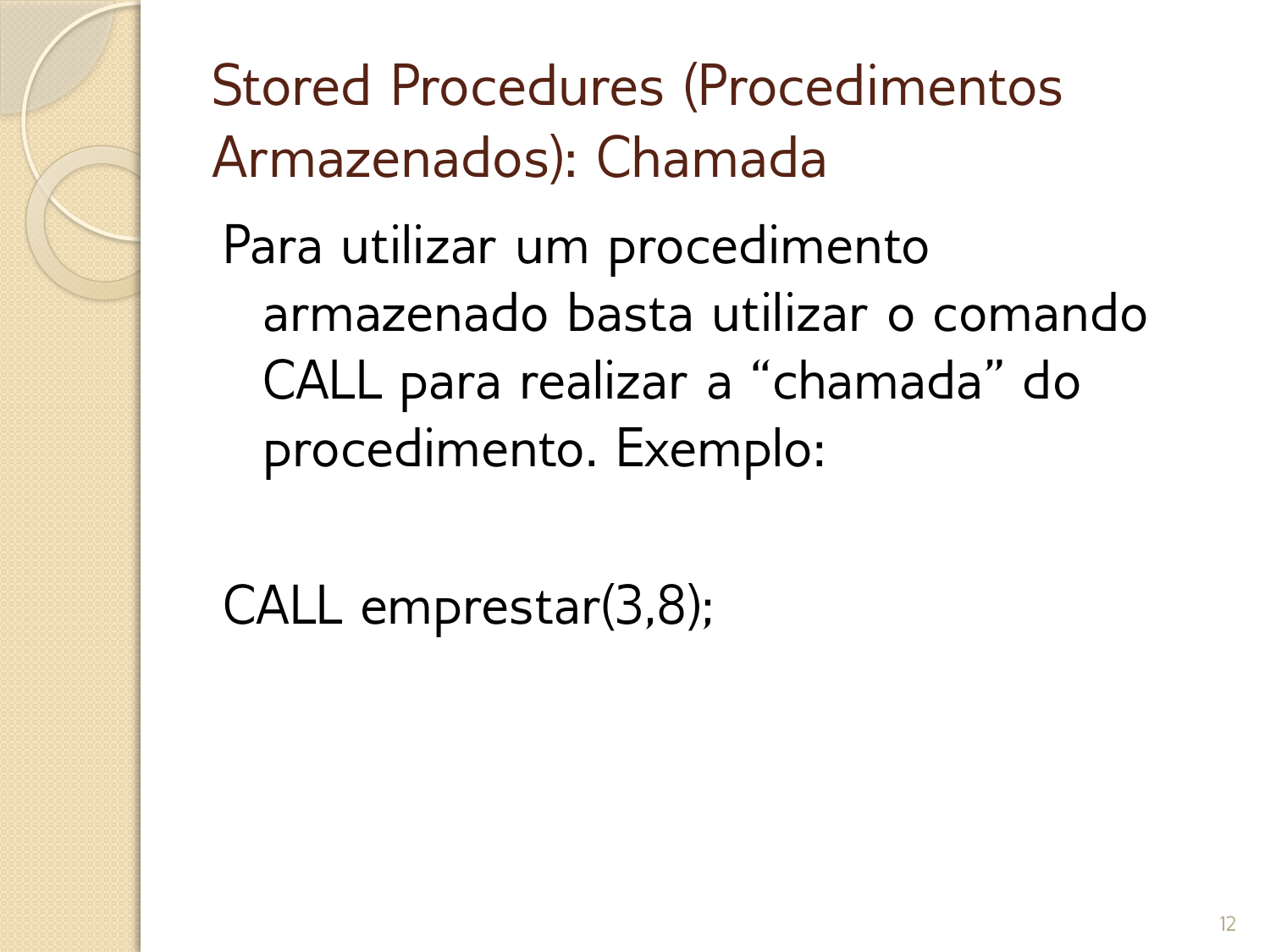

# Stored Procedures (Procedimentos Armazenados): Chamada
Para utilizar um procedimento armazenado basta utilizar o comando CALL para realizar a “chamada” do procedimento. Exemplo:

CALL emprestar(3,8);
12